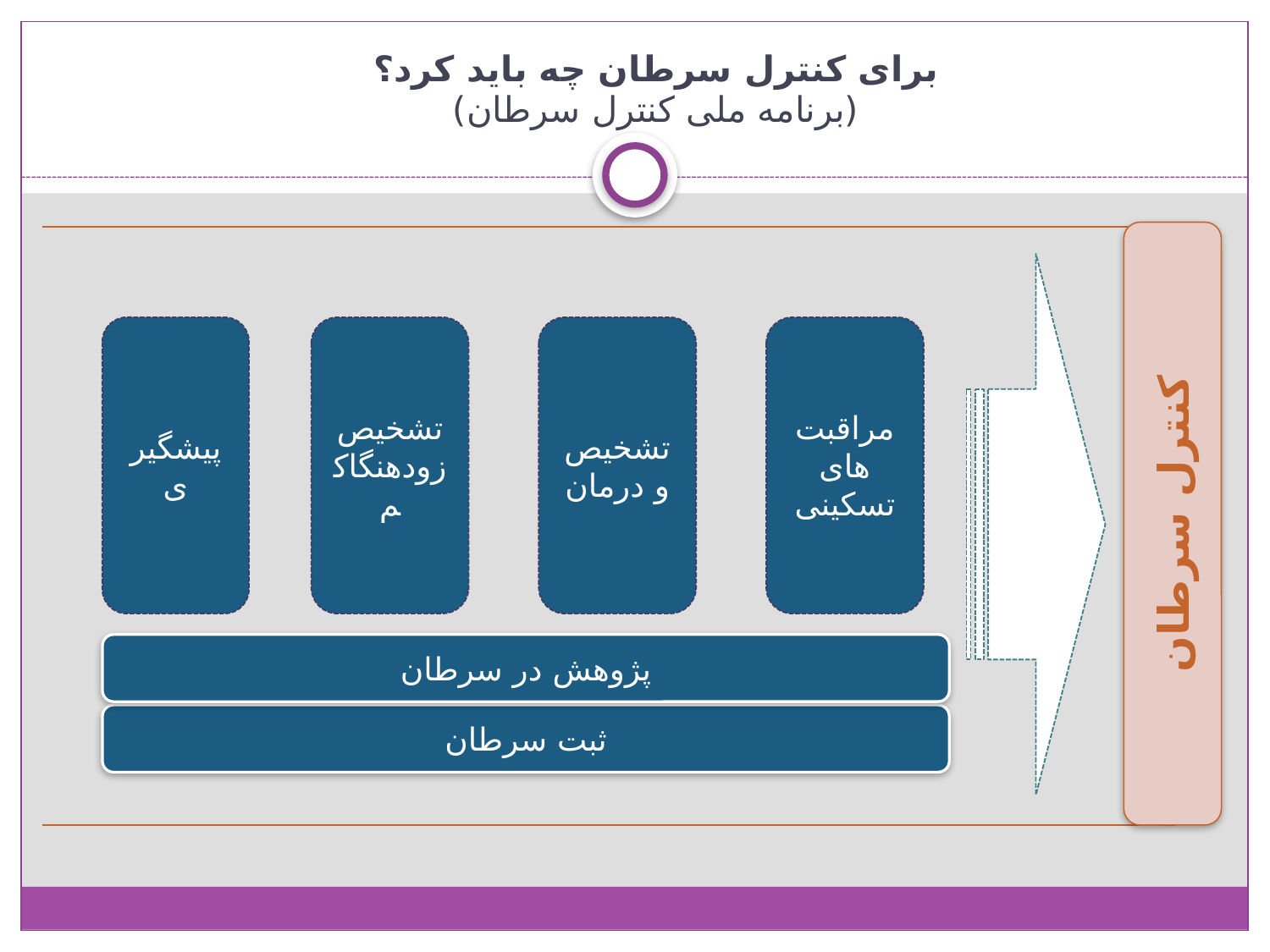

برای کنترل سرطان چه باید کرد؟
(برنامه ملی کنترل سرطان)
کنترل سرطان
|  |
| --- |

پیشگیری
تشخیص زودهنگاکم
تشخیص و درمان
مراقبت های تسکینی
پژوهش در سرطان
ثبت سرطان